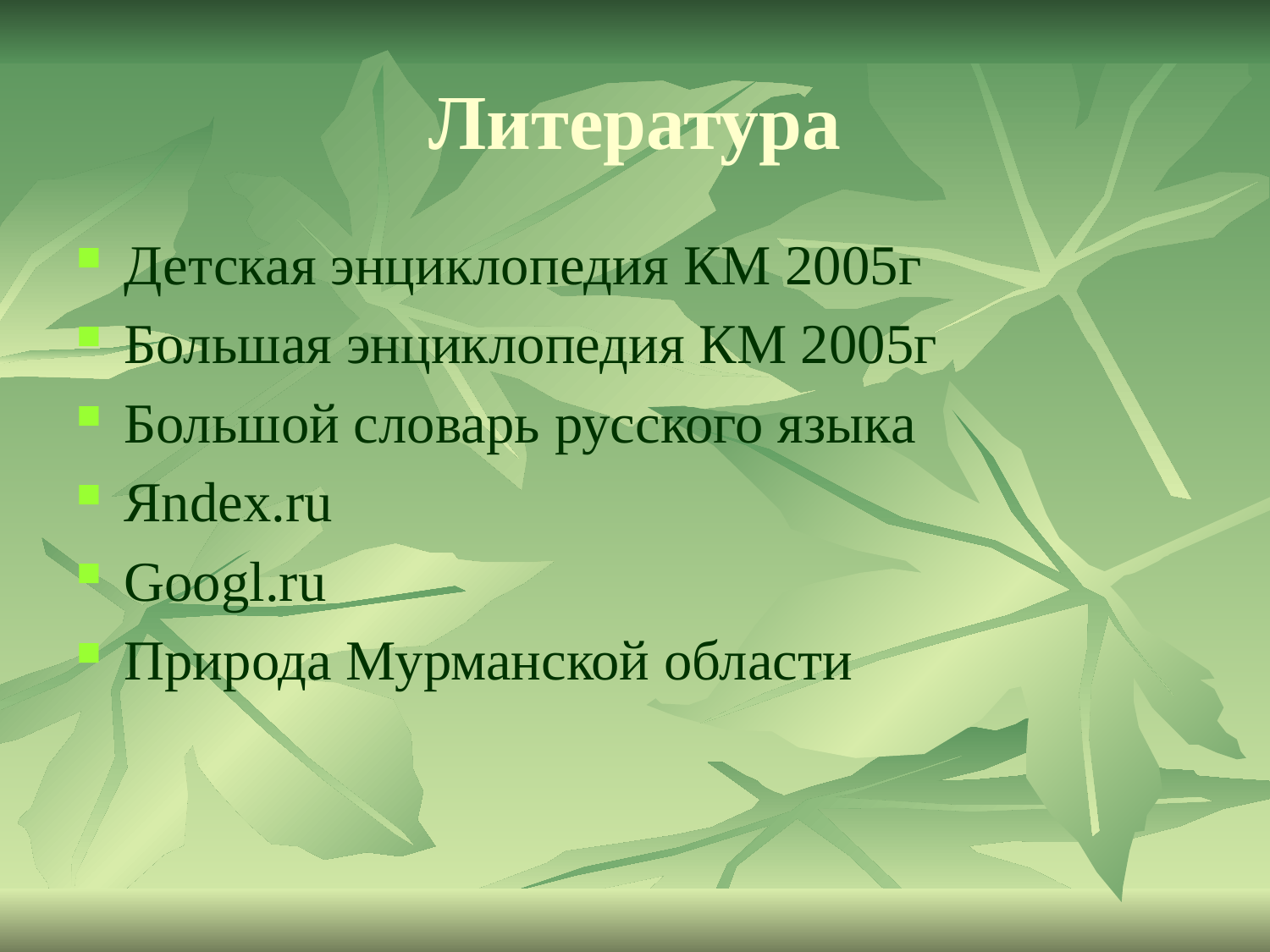

# Литература
Детская энциклопедия КМ 2005г
Большая энциклопедия КМ 2005г
Большой словарь русского языка
Яndex.ru
Googl.ru
Природа Мурманской области